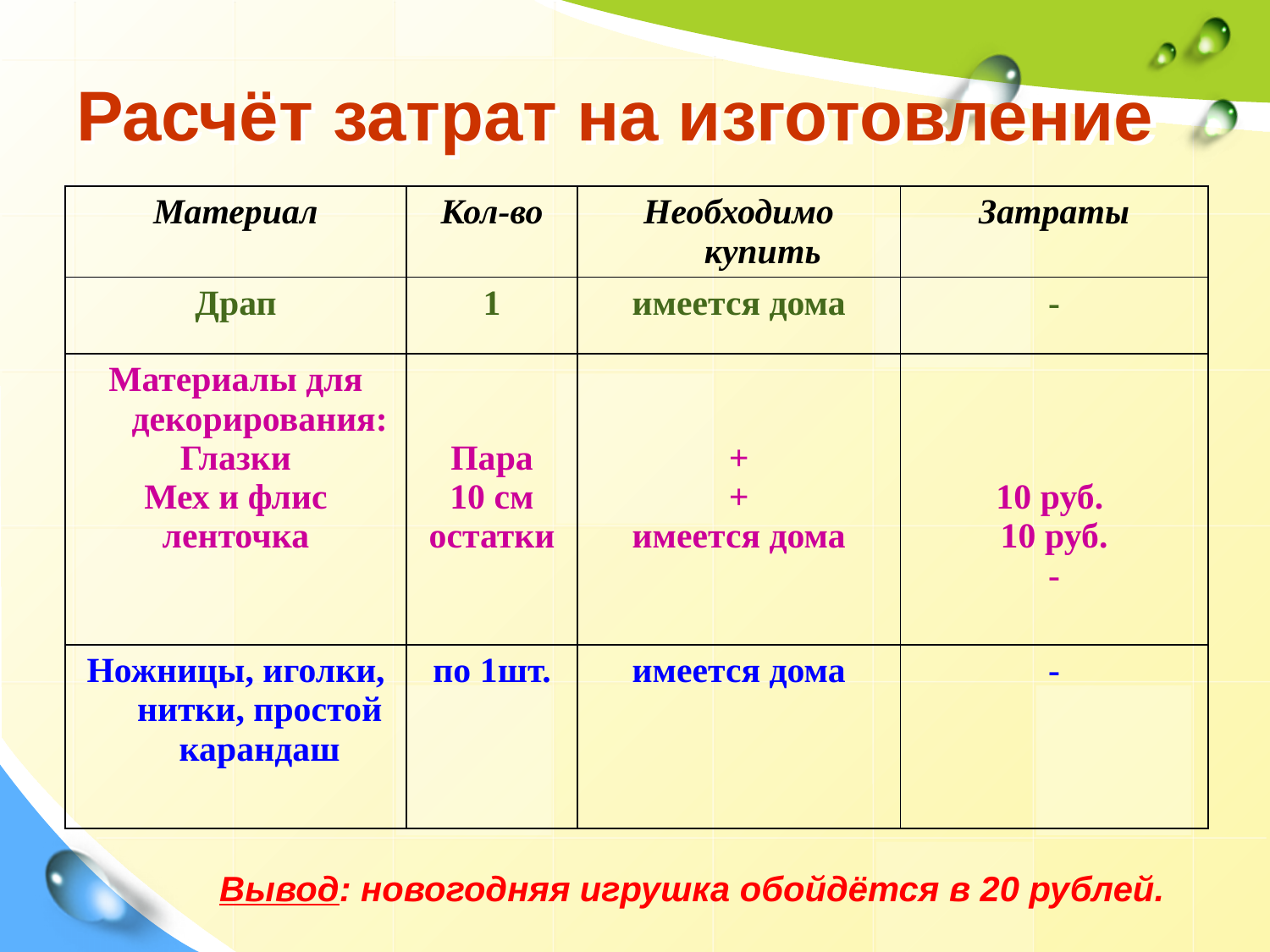

# Расчёт затрат на изготовление
| Материал | Кол-во | Необходимо купить | Затраты |
| --- | --- | --- | --- |
| Драп | 1 | имеется дома | - |
| Материалы для декорирования: Глазки Мех и флис ленточка | Пара 10 см остатки | + + имеется дома | 10 руб. 10 руб. - |
| Ножницы, иголки, нитки, простой карандаш | по 1шт. | имеется дома | - |
Вывод: новогодняя игрушка обойдётся в 20 рублей.